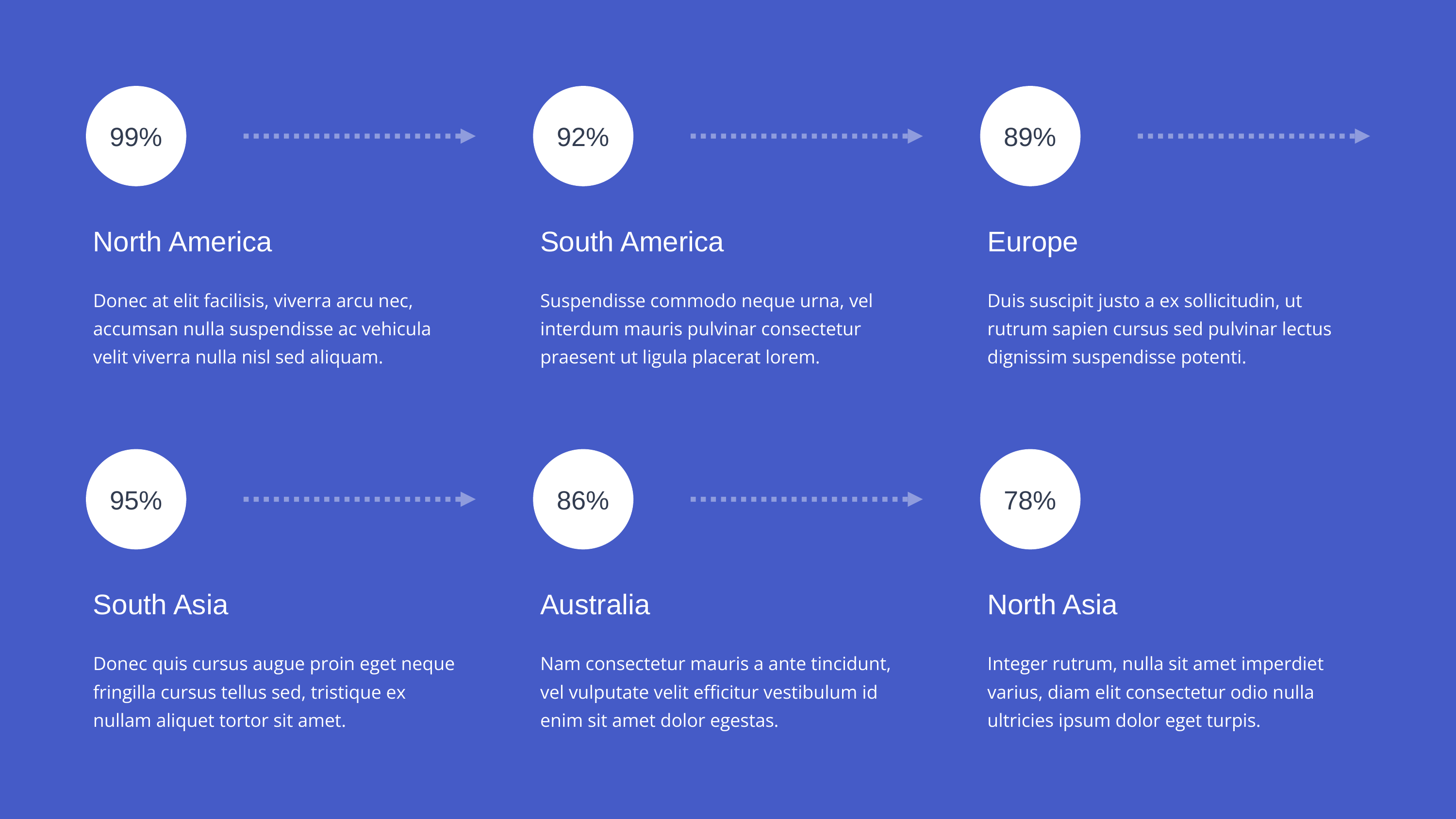

99%
92%
89%
North America
South America
Europe
Donec at elit facilisis, viverra arcu nec, accumsan nulla suspendisse ac vehicula velit viverra nulla nisl sed aliquam.
Suspendisse commodo neque urna, vel interdum mauris pulvinar consectetur praesent ut ligula placerat lorem.
Duis suscipit justo a ex sollicitudin, ut rutrum sapien cursus sed pulvinar lectus dignissim suspendisse potenti.

86%
78%
95%
Australia
North Asia
South Asia
Nam consectetur mauris a ante tincidunt, vel vulputate velit efficitur vestibulum id enim sit amet dolor egestas.
Integer rutrum, nulla sit amet imperdiet varius, diam elit consectetur odio nulla ultricies ipsum dolor eget turpis.
Donec quis cursus augue proin eget neque fringilla cursus tellus sed, tristique ex nullam aliquet tortor sit amet.